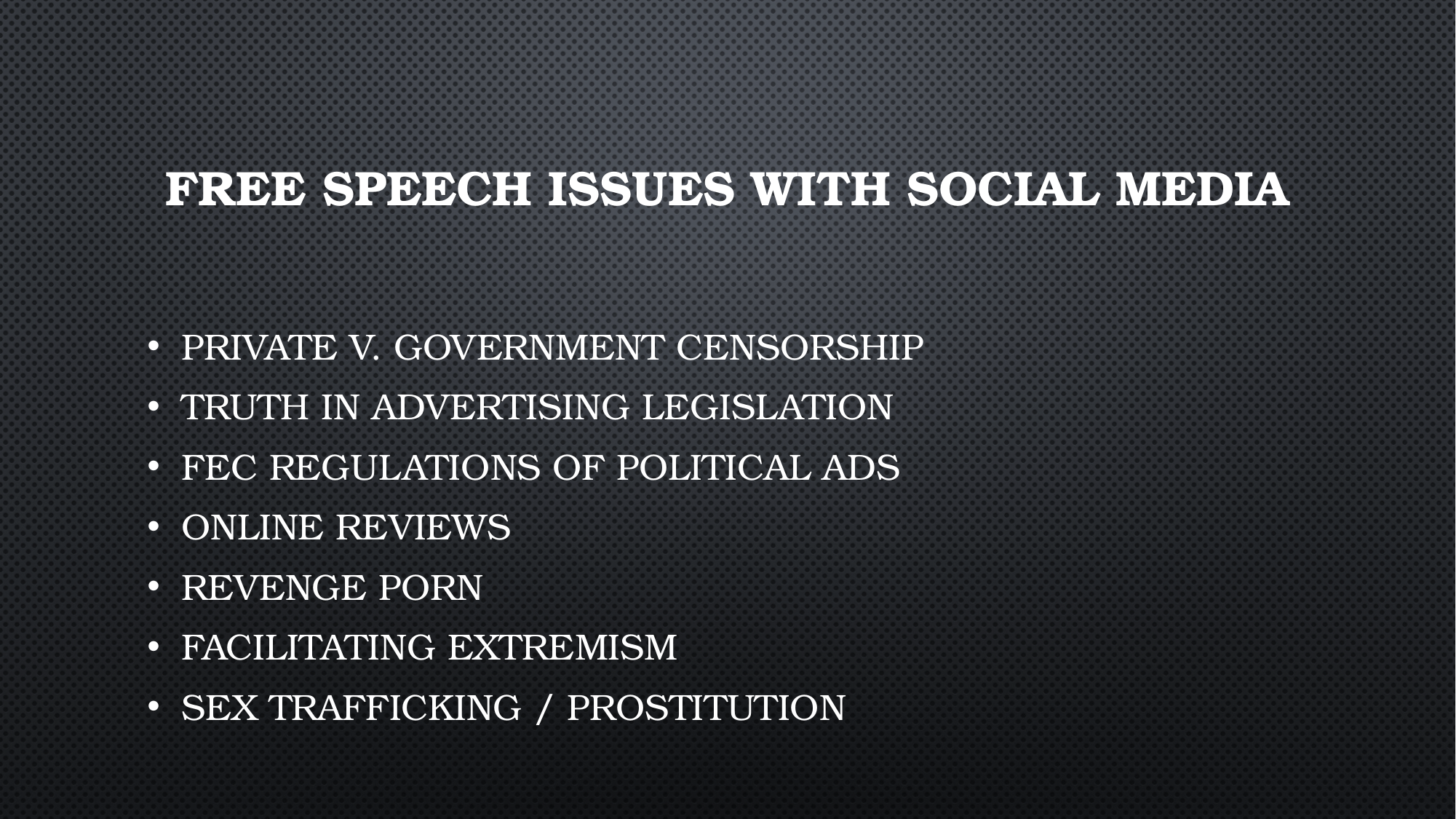

# Free speech issues with social media
Private v. Government Censorship
Truth in Advertising Legislation
FEC Regulations of Political Ads
Online Reviews
Revenge Porn
Facilitating Extremism
Sex Trafficking / Prostitution